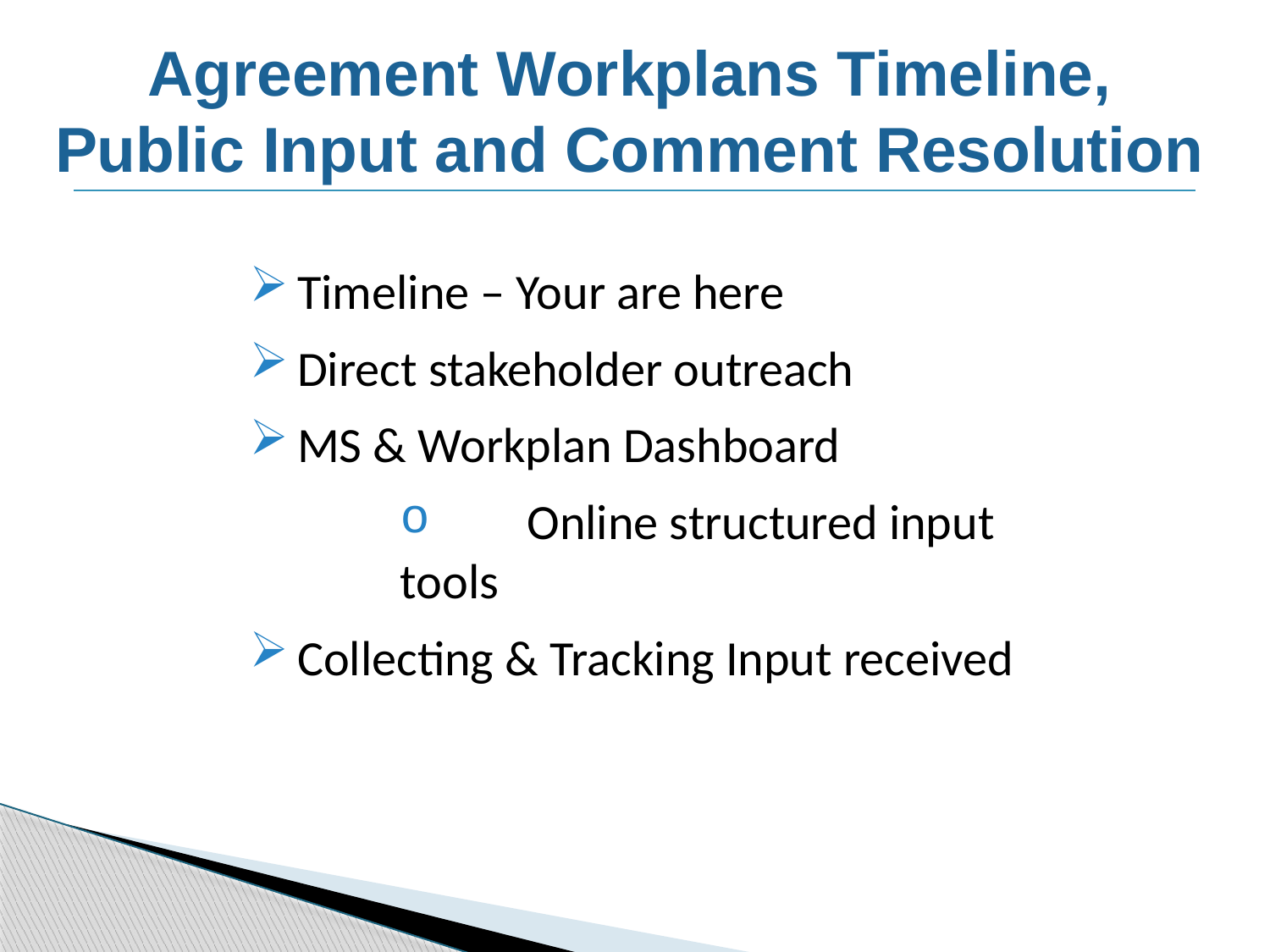

# Agreement Workplans Timeline, Public Input and Comment Resolution

Timeline – Your are here
Direct stakeholder outreach
MS & Workplan Dashboard
 	Online structured input tools
Collecting & Tracking Input received